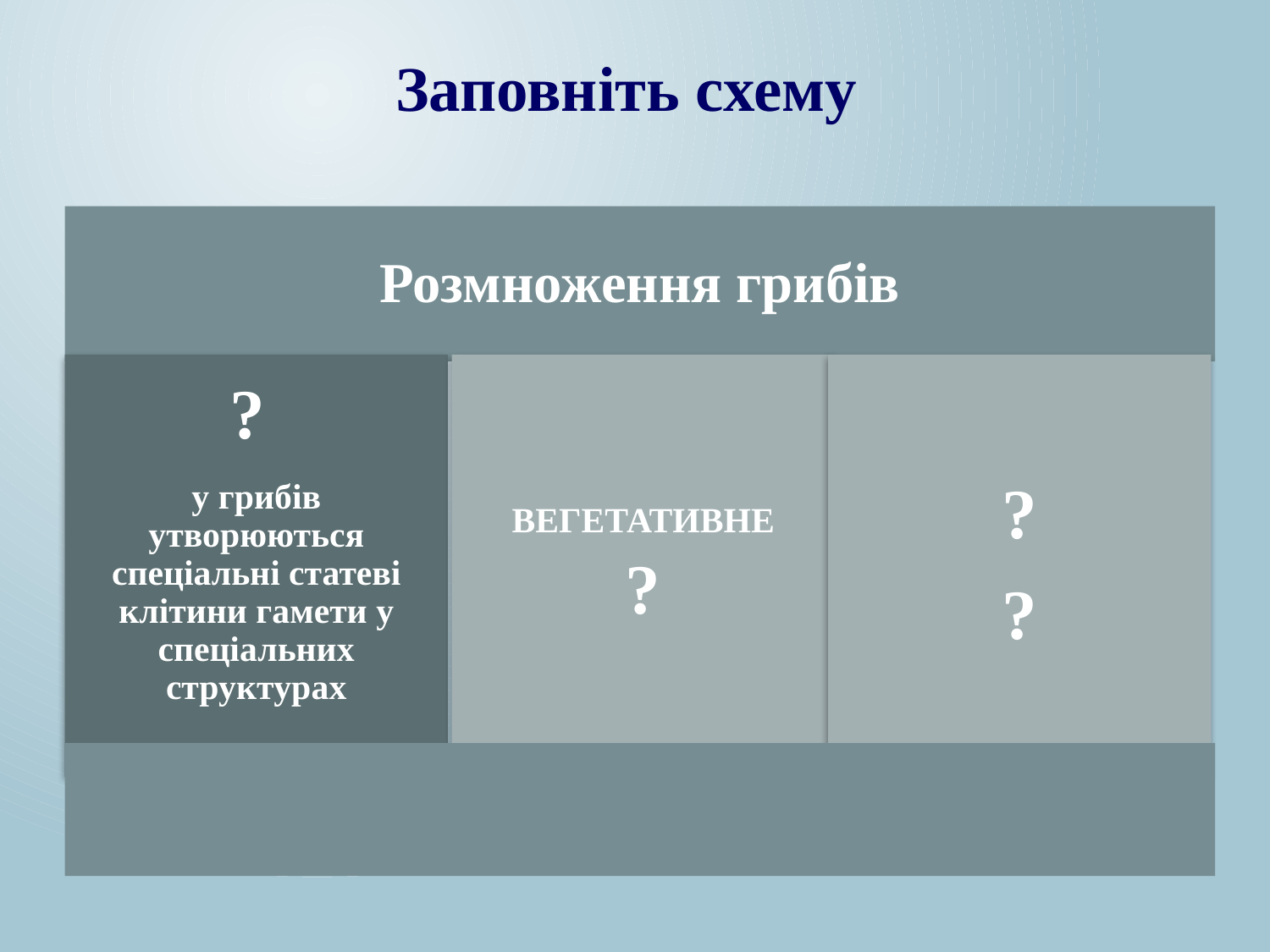

Заповніть схему
Розмноження грибів
?
у грибів утворюються спеціальні статеві клітини гамети у спеціальних структурах

Вегетативне
?
?
?